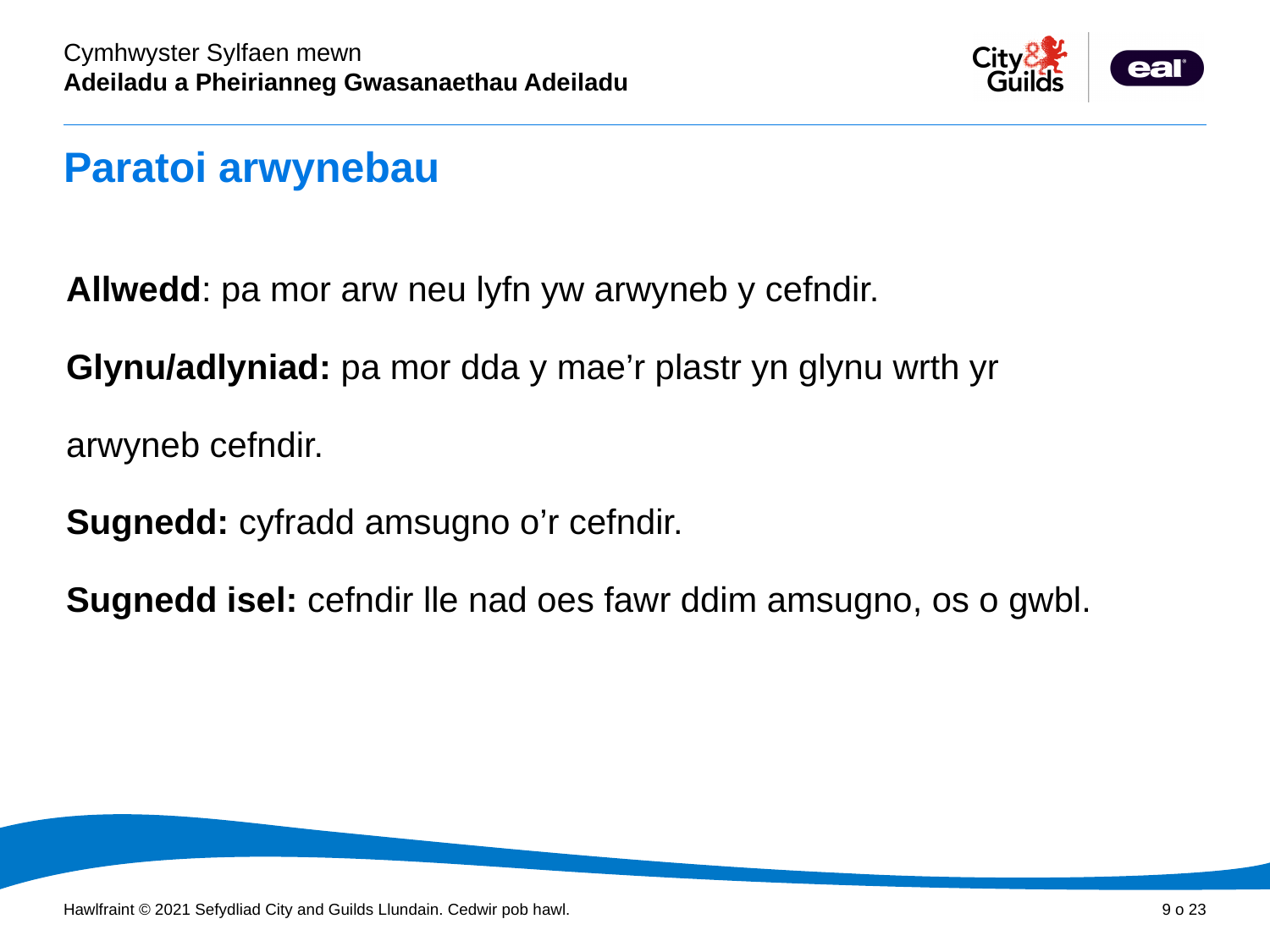

# Paratoi arwynebau
Allwedd: pa mor arw neu lyfn yw arwyneb y cefndir.
Glynu/adlyniad: pa mor dda y mae’r plastr yn glynu wrth yr
arwyneb cefndir.
Sugnedd: cyfradd amsugno o’r cefndir.
Sugnedd isel: cefndir lle nad oes fawr ddim amsugno, os o gwbl.